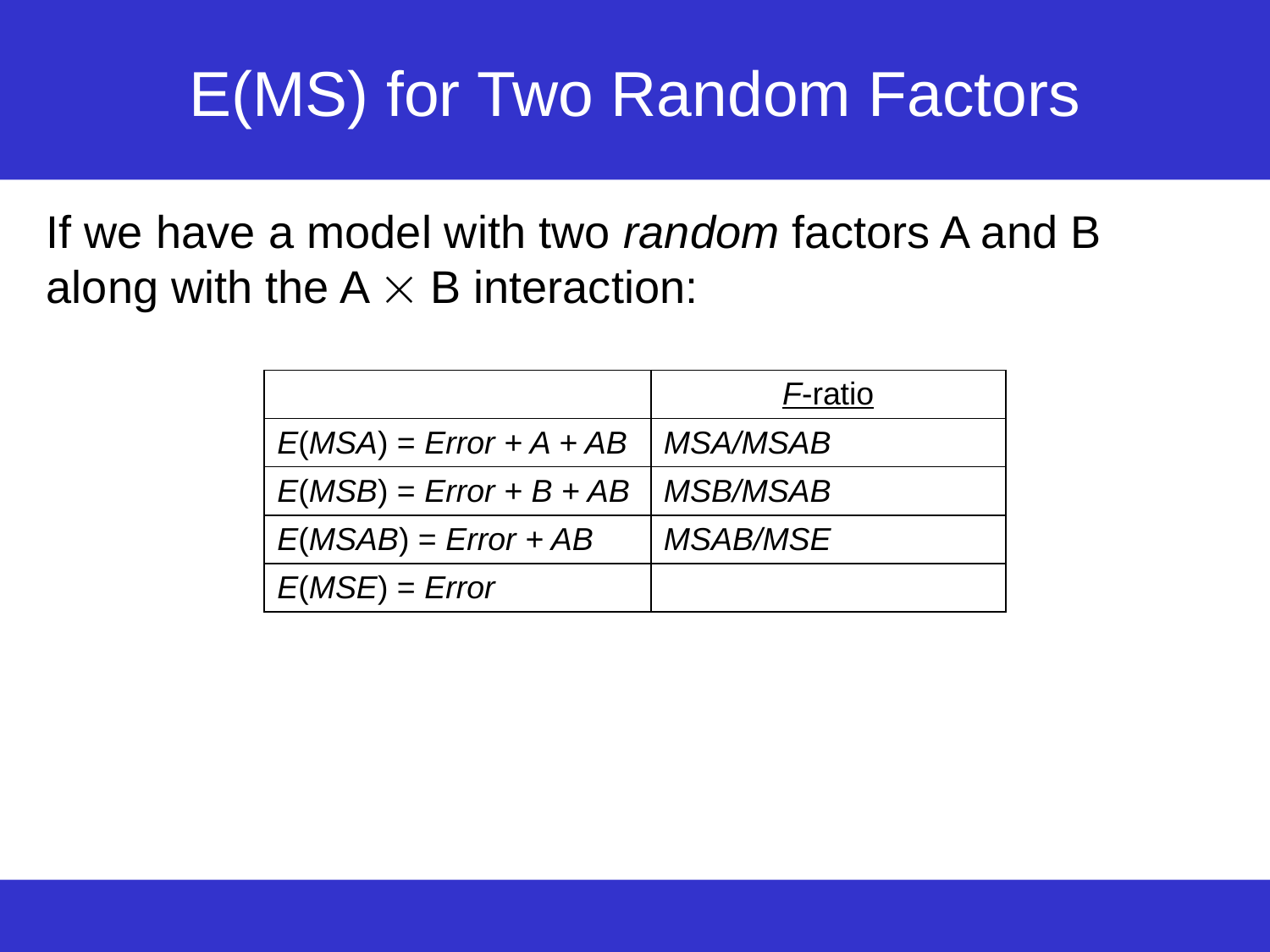

# E(MS) for Two Random Factors
If we have a model with two random factors A and B along with the A × B interaction:
|  | F-ratio |
| --- | --- |
| E(MSA) = Error + A + AB | MSA/MSAB |
| E(MSB) = Error + B + AB | MSB/MSAB |
| E(MSAB) = Error + AB | MSAB/MSE |
| E(MSE) = Error |  |